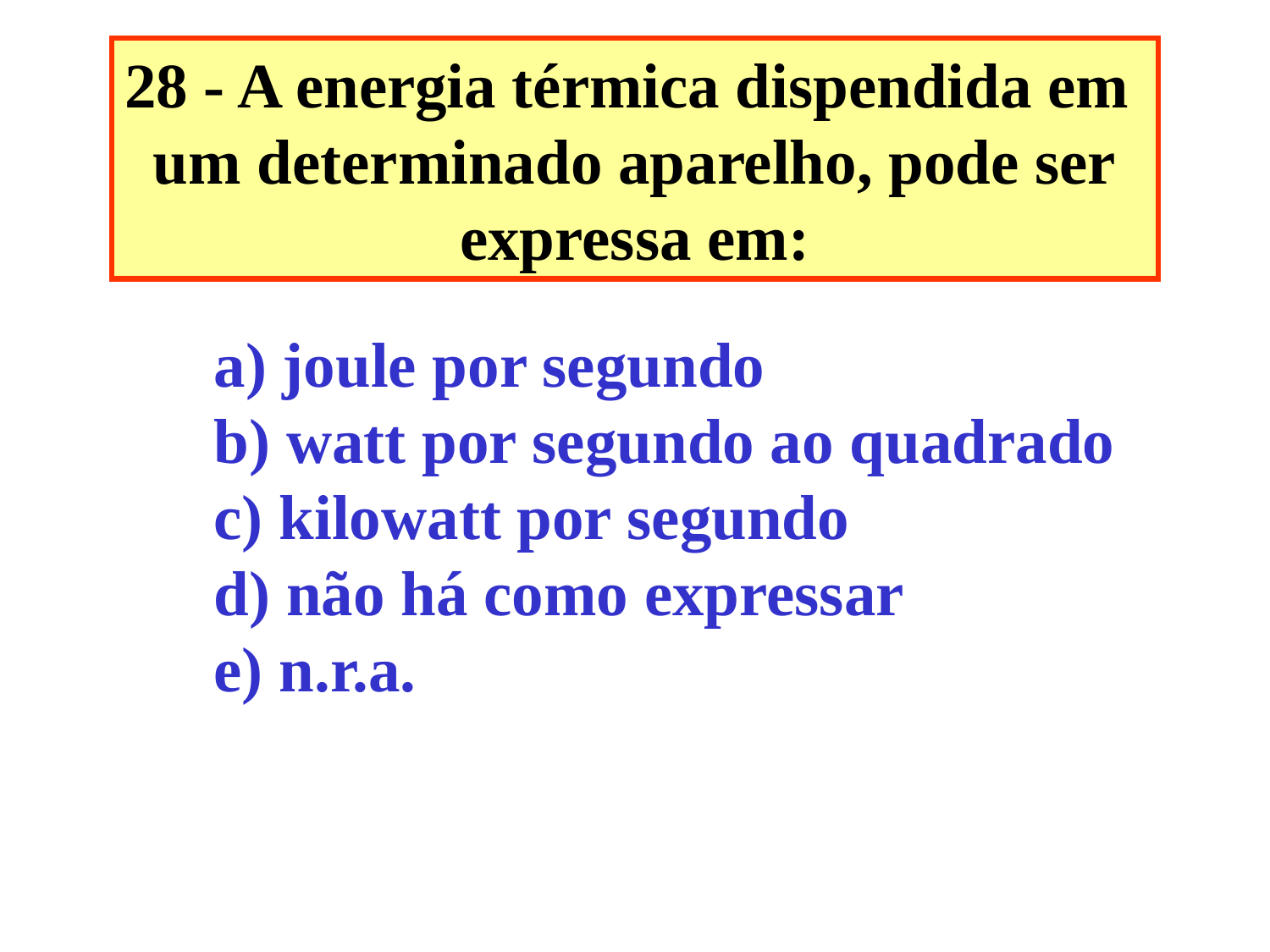

28 - A energia térmica dispendida em
um determinado aparelho, pode ser
expressa em:
a) joule por segundo
b) watt por segundo ao quadrado
c) kilowatt por segundo
d) não há como expressar
e) n.r.a.